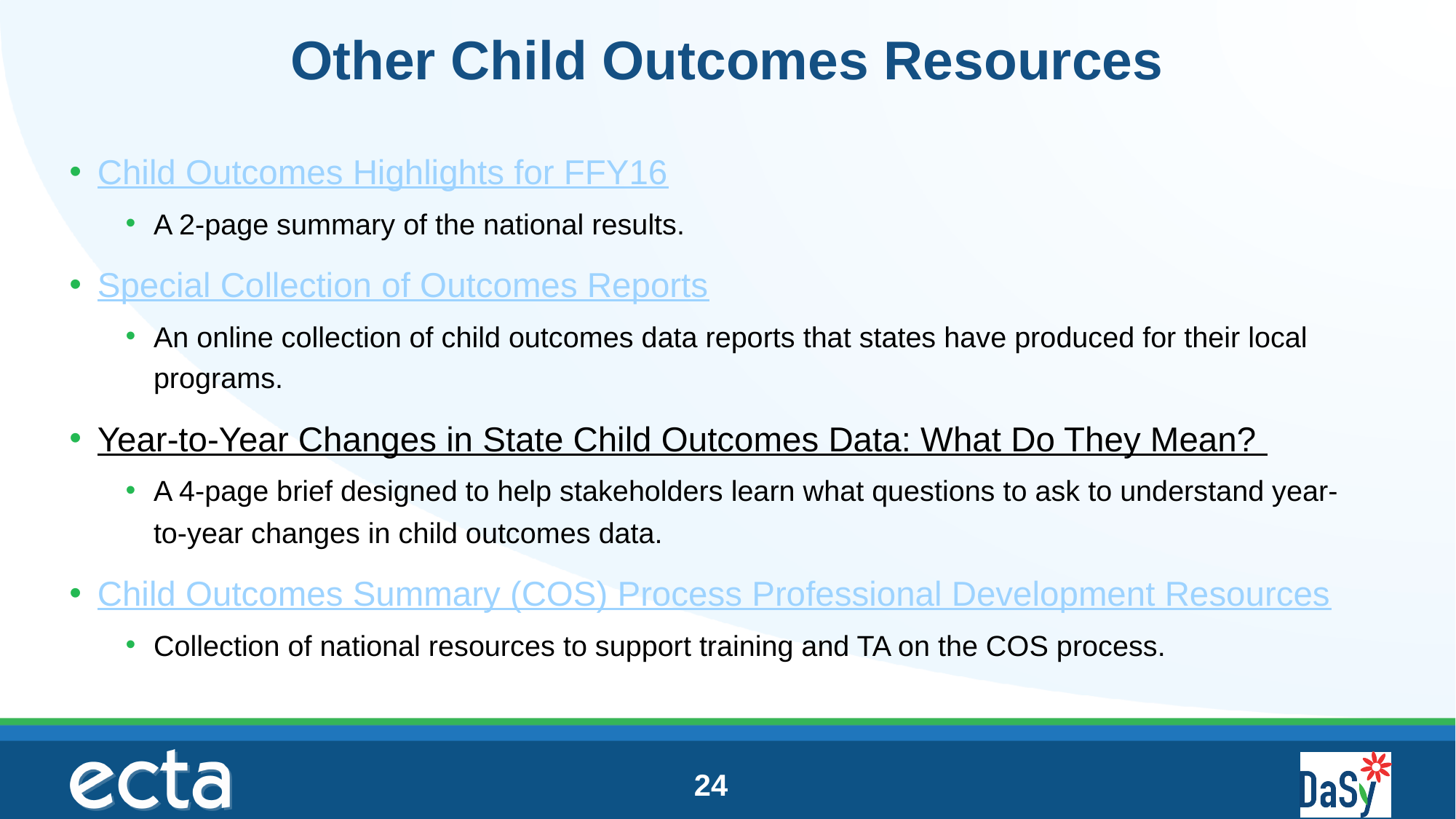

# Other Child Outcomes Resources
Child Outcomes Highlights for FFY16
A 2-page summary of the national results.
Special Collection of Outcomes Reports
An online collection of child outcomes data reports that states have produced for their local programs.
Year-to-Year Changes in State Child Outcomes Data: What Do They Mean?
A 4-page brief designed to help stakeholders learn what questions to ask to understand year-to-year changes in child outcomes data.
Child Outcomes Summary (COS) Process Professional Development Resources
Collection of national resources to support training and TA on the COS process.

24